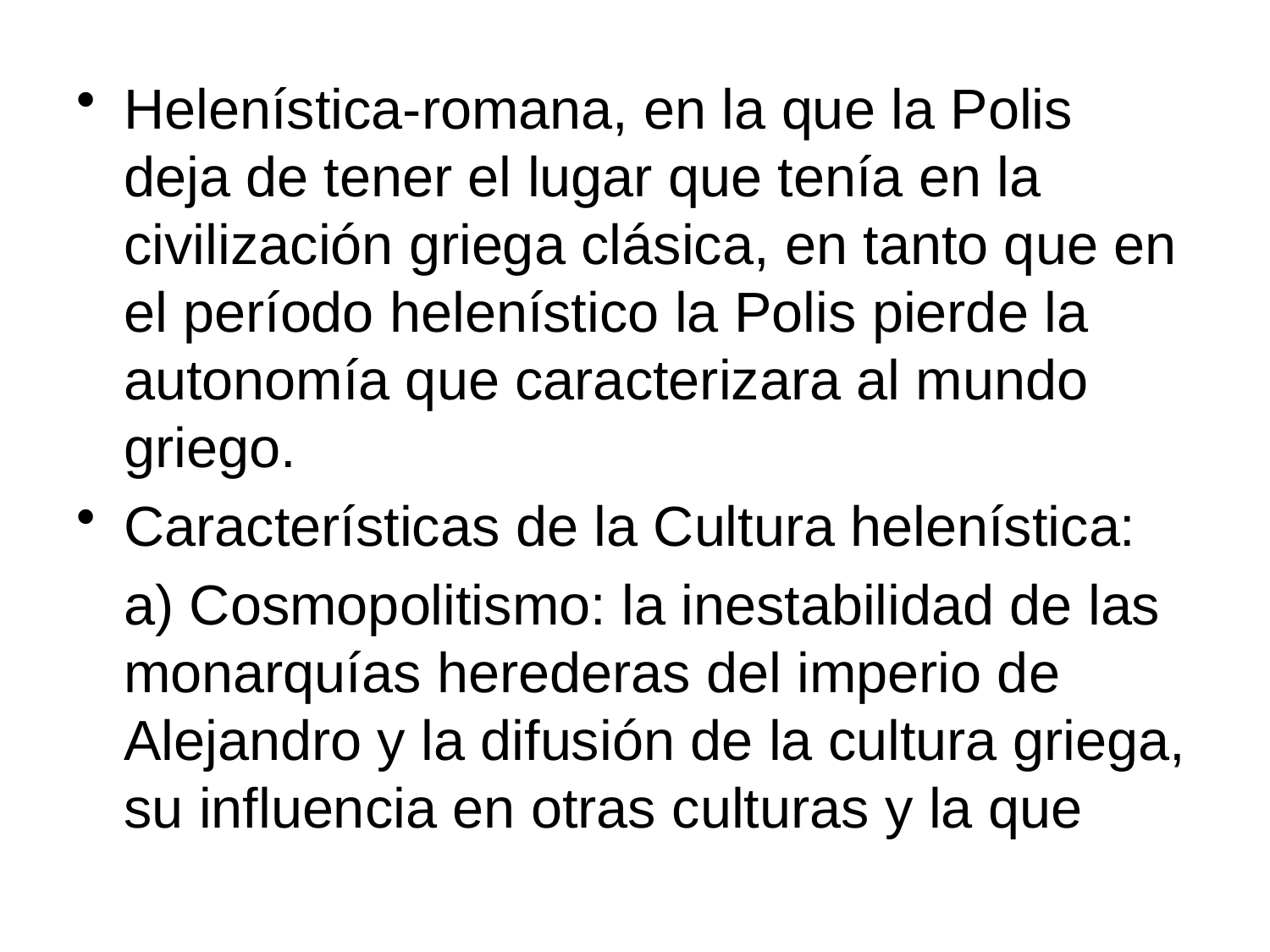

Helenística-romana, en la que la Polis deja de tener el lugar que tenía en la civilización griega clásica, en tanto que en el período helenístico la Polis pierde la autonomía que caracterizara al mundo griego.
Características de la Cultura helenística:
	a) Cosmopolitismo: la inestabilidad de las monarquías herederas del imperio de Alejandro y la difusión de la cultura griega, su influencia en otras culturas y la que